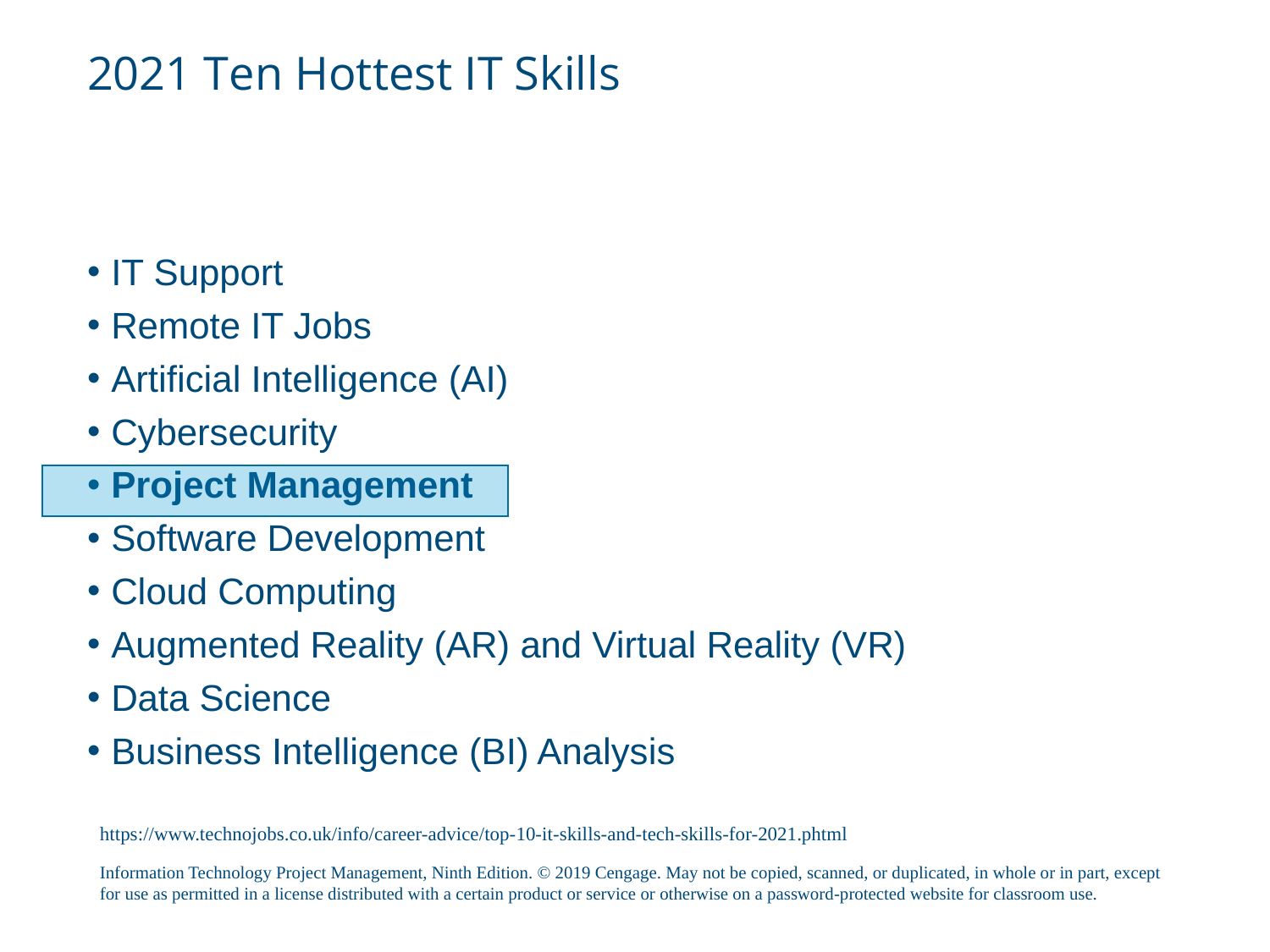

# 2021 Ten Hottest IT Skills
IT Support
Remote IT Jobs
Artificial Intelligence (AI)
Cybersecurity
Project Management
Software Development
Cloud Computing
Augmented Reality (AR) and Virtual Reality (VR)
Data Science
Business Intelligence (BI) Analysis

https://www.technojobs.co.uk/info/career-advice/top-10-it-skills-and-tech-skills-for-2021.phtml
Information Technology Project Management, Ninth Edition. © 2019 Cengage. May not be copied, scanned, or duplicated, in whole or in part, except for use as permitted in a license distributed with a certain product or service or otherwise on a password-protected website for classroom use.